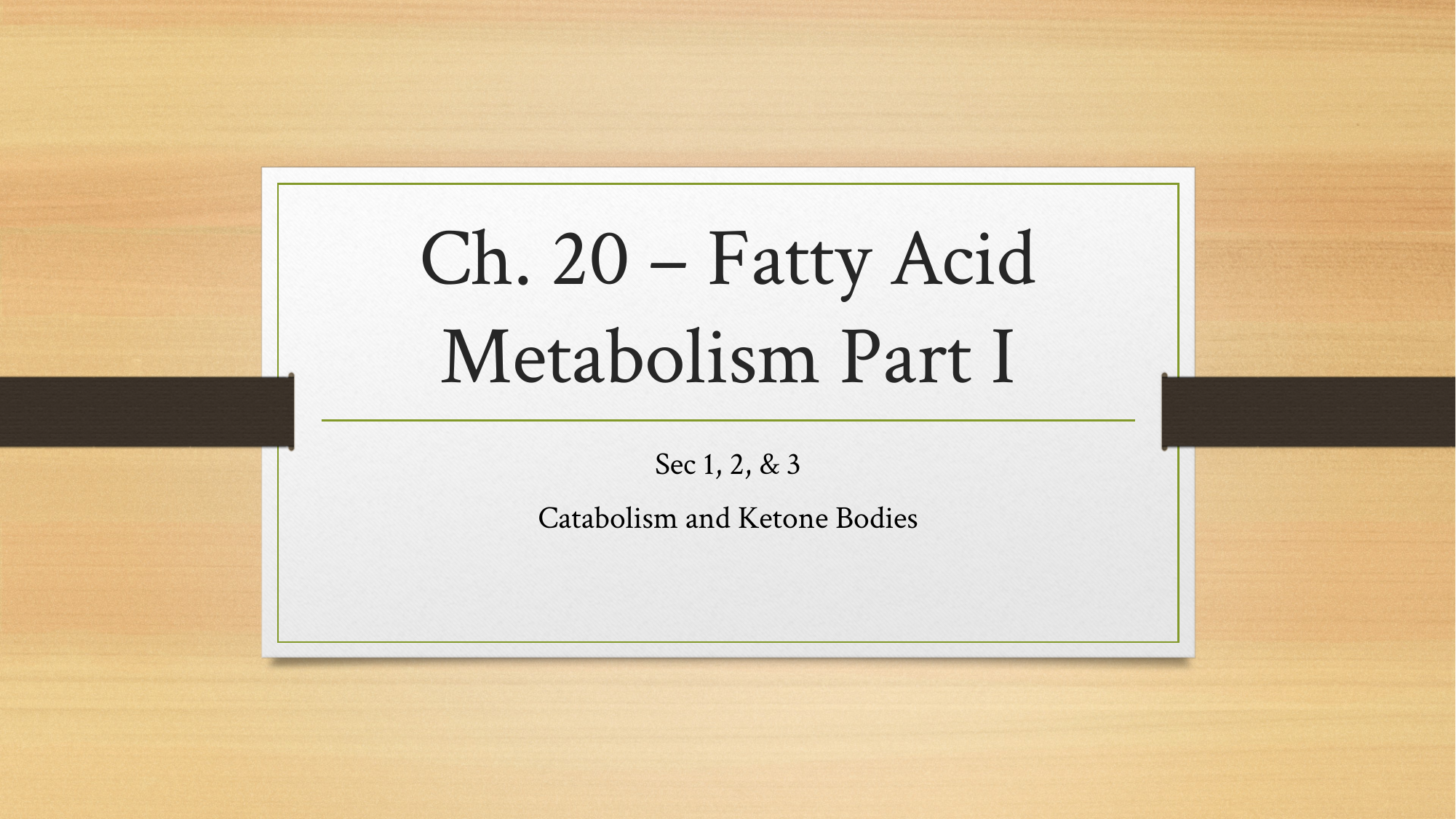

# Ch. 20 – Fatty Acid Metabolism Part I
Sec 1, 2, & 3
Catabolism and Ketone Bodies